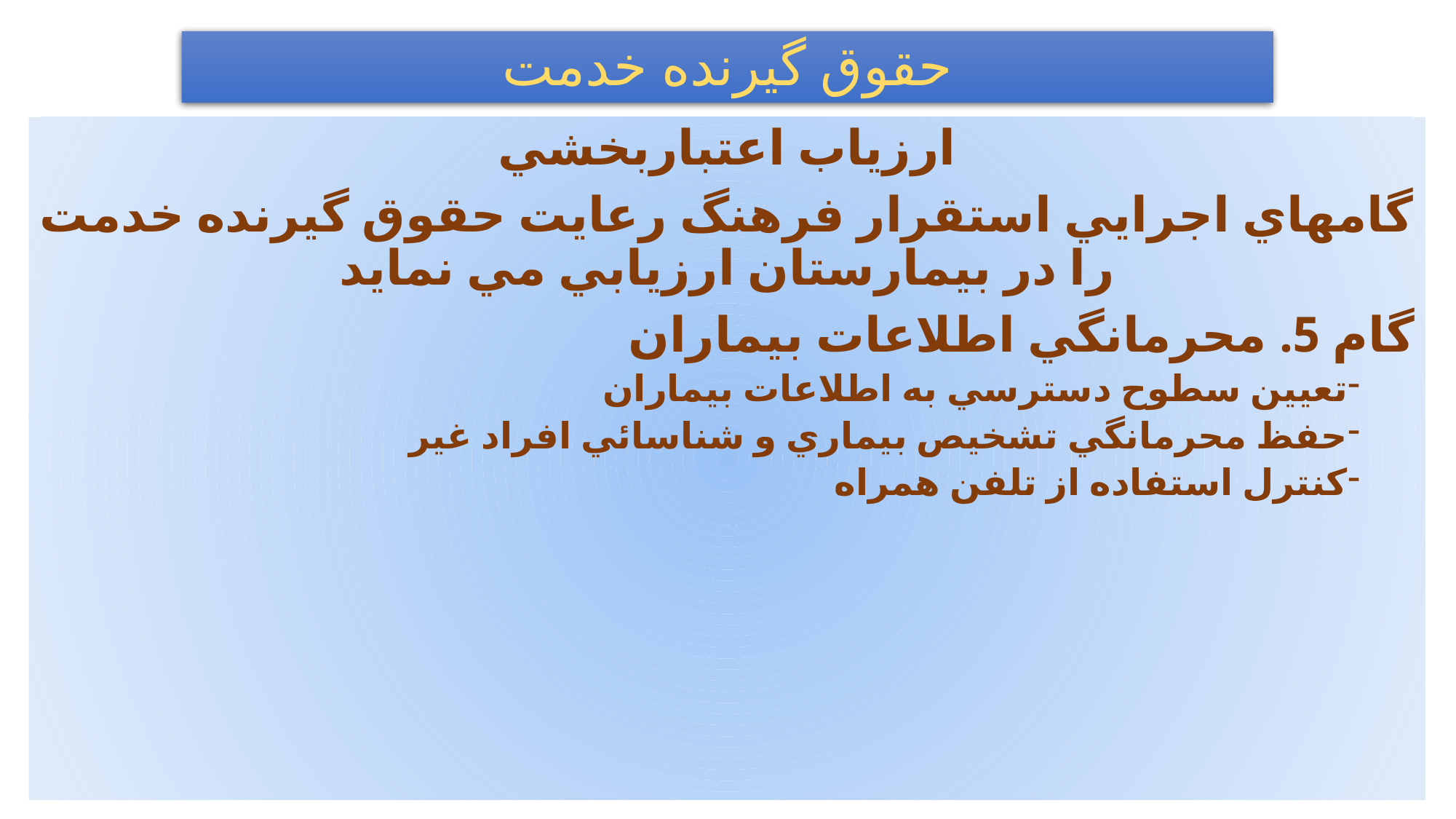

# حقوق گيرنده خدمت
ارزياب اعتباربخشي
گامهاي اجرايي استقرار فرهنگ رعايت حقوق گيرنده خدمت را در بيمارستان ارزيابي مي نمايد
گام 5. محرمانگي اطلاعات بيماران
تعيين سطوح دسترسي به اطلاعات بيماران
حفظ محرمانگي تشخيص بيماري و شناسائي افراد غير
کنترل استفاده از تلفن همراه